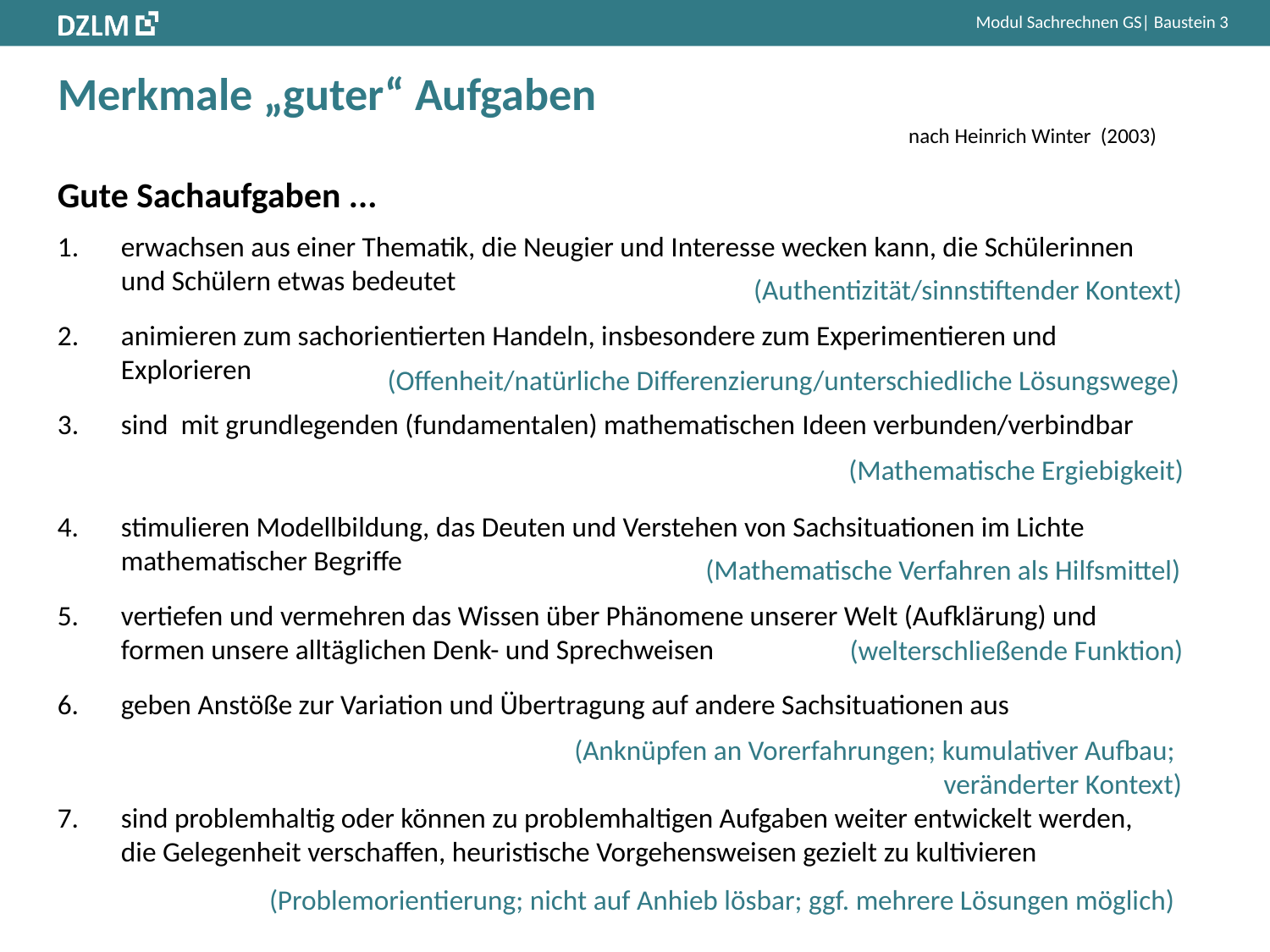

# Merkmale „guter“ Aufgaben
nach Heinrich Winter  (2003)

Gute Sachaufgaben ...
erwachsen aus einer Thematik, die Neugier und Interesse wecken kann, die Schülerinnen und Schülern etwas bedeutet
animieren zum sachorientierten Handeln, insbesondere zum Experimentieren und Explorieren
sind  mit grundlegenden (fundamentalen) mathematischen Ideen verbunden/verbindbar

4.	stimulieren Modellbildung, das Deuten und Verstehen von Sachsituationen im Lichte mathematischer Begriffe
5.	vertiefen und vermehren das Wissen über Phänomene unserer Welt (Aufklärung) und formen unsere alltäglichen Denk- und Sprechweisen
6. 	geben Anstöße zur Variation und Übertragung auf andere Sachsituationen aus

7. 	sind problemhaltig oder können zu problemhaltigen Aufgaben weiter entwickelt werden, die Gelegenheit verschaffen, heuristische Vorgehensweisen gezielt zu kultivieren
(Authentizität/sinnstiftender Kontext)
(Offenheit/natürliche Differenzierung/unterschiedliche Lösungswege)
(Mathematische Ergiebigkeit)
(Mathematische Verfahren als Hilfsmittel)
(welterschließende Funktion)
(Anknüpfen an Vorerfahrungen; kumulativer Aufbau;
 veränderter Kontext)
(Problemorientierung; nicht auf Anhieb lösbar; ggf. mehrere Lösungen möglich)